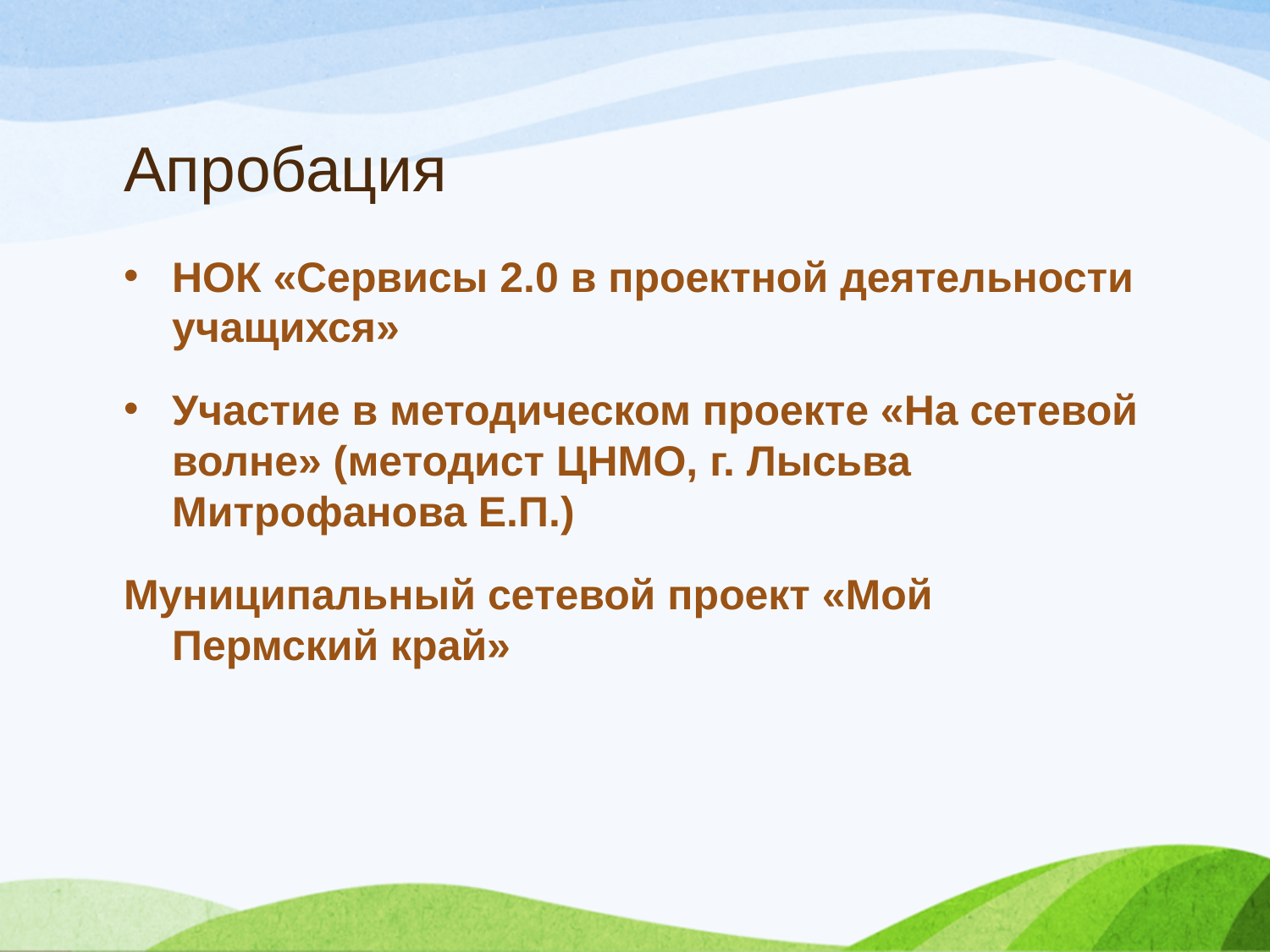

# Апробация
НОК «Сервисы 2.0 в проектной деятельности учащихся»
Участие в методическом проекте «На сетевой волне» (методист ЦНМО, г. Лысьва Митрофанова Е.П.)
Муниципальный сетевой проект «Мой Пермский край»